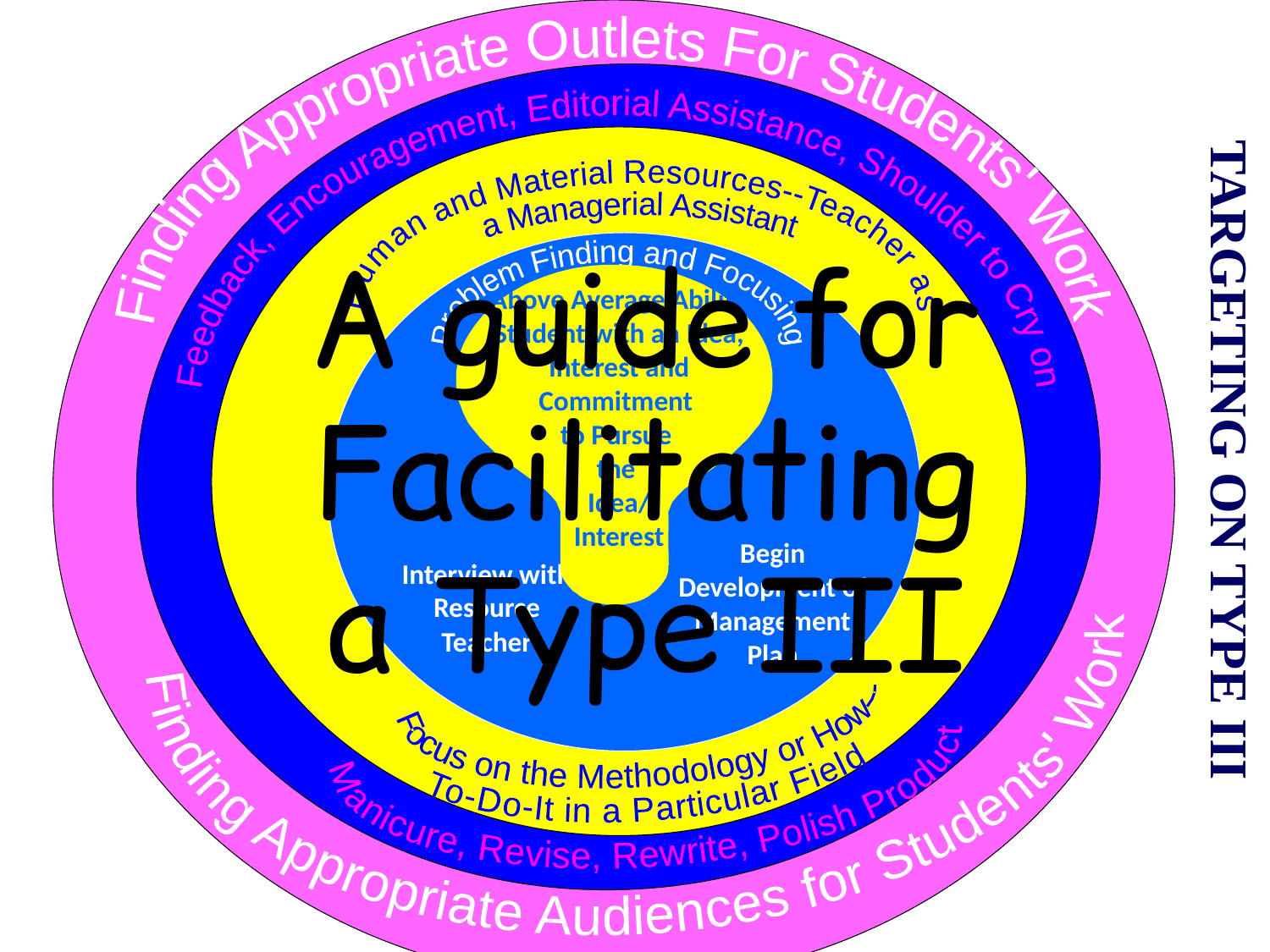

Finding Appropriate Outlets For Students' Work
Finding Appropriate Audiences for Students' Work

Feedback, Encouragement, Editorial Assistance, Shoulder to Cry on
Manicure, Revise, Rewrite, Polish Product
TARGETING ON TYPE III

Human and Material Resources--Teacher as
a Managerial Assistant
Focus on the Methodology or How---
To-Do-It in a Particular Field
A guide for
Facilitating
a Type III

Problem Finding and Focusing
Begin Development of Management Plan
Interview with Resource Teacher

Above Average Ability Student with an Idea, Interest and Commitment
to Pursue
the
Idea/
Interest